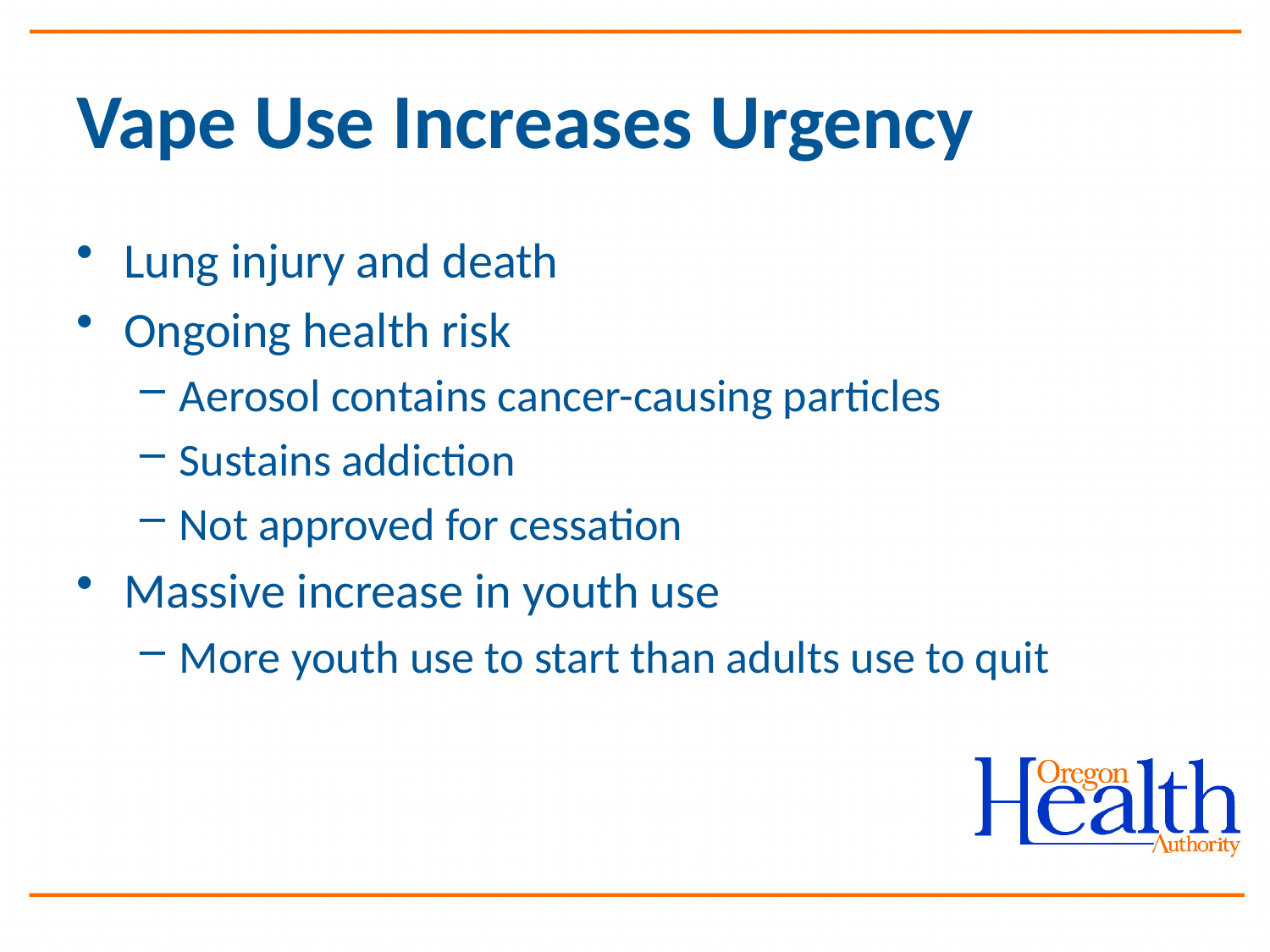

# Vape Use Increases Urgency
Lung injury and death
Ongoing health risk
Aerosol contains cancer-causing particles
Sustains addiction
Not approved for cessation
Massive increase in youth use
More youth use to start than adults use to quit